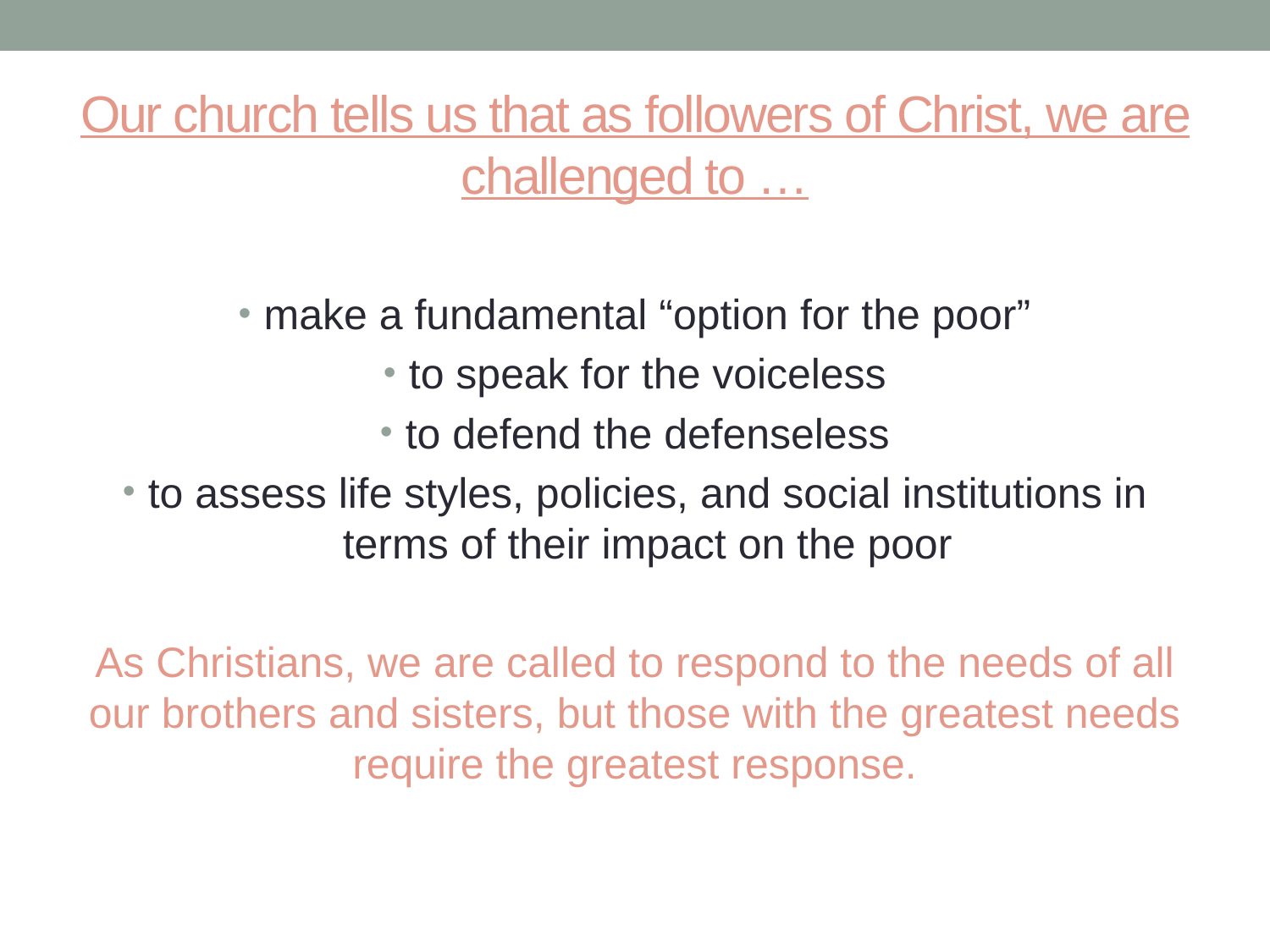

# Our church tells us that as followers of Christ, we are challenged to …

make a fundamental “option for the poor”
to speak for the voiceless
to defend the defenseless
to assess life styles, policies, and social institutions in terms of their impact on the poor

As Christians, we are called to respond to the needs of all our brothers and sisters, but those with the greatest needs require the greatest response.